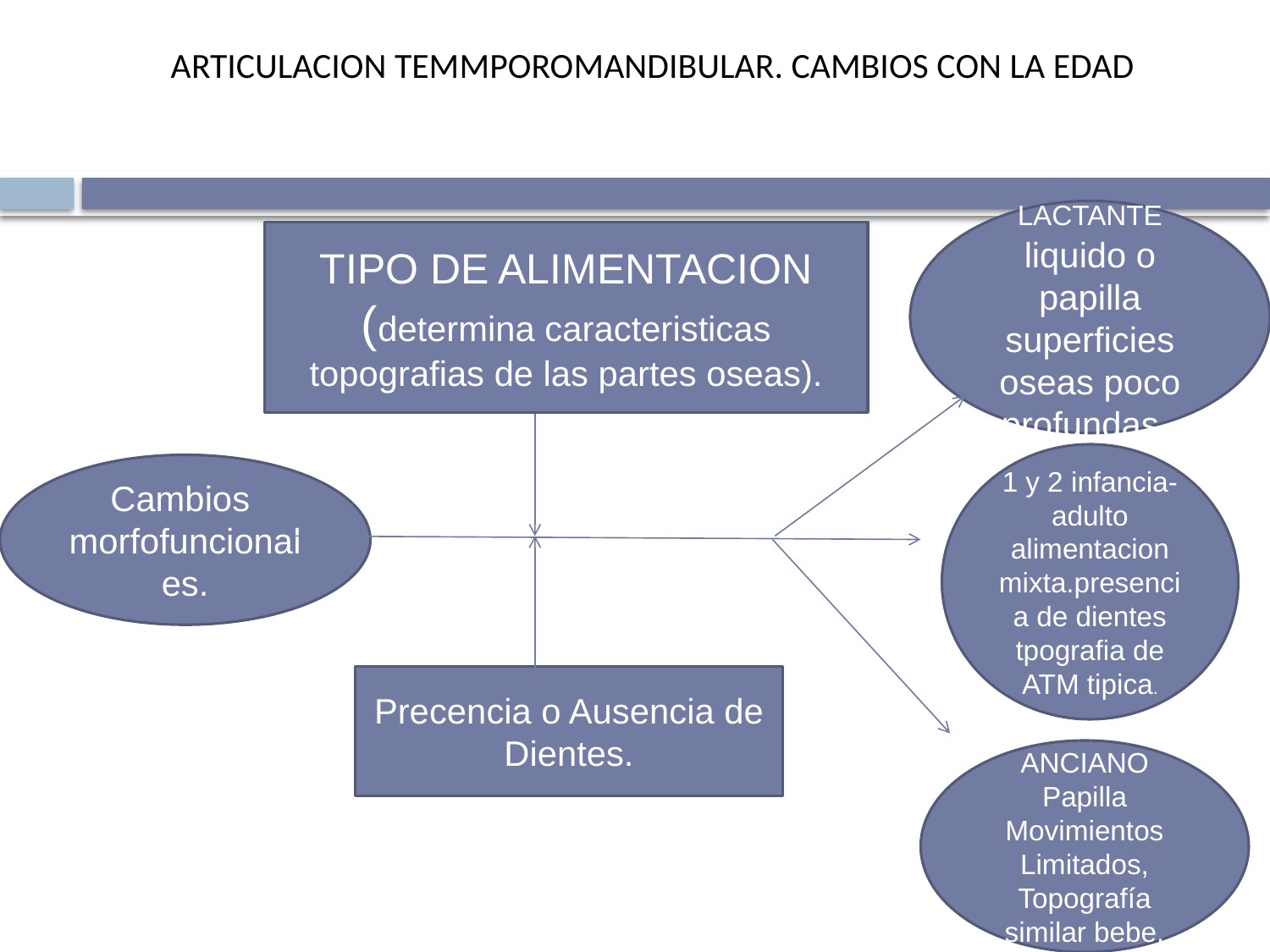

ARTICULACION TEMMPOROMANDIBULAR. CAMBIOS CON LA EDAD
LACTANTE liquido o papilla superficies oseas poco profundas .
TIPO DE ALIMENTACION
(determina caracteristicas topografias de las partes oseas).
1 y 2 infancia-adulto alimentacion mixta.presencia de dientes tpografia de ATM tipica.
Cambios
morfofuncionales.
Precencia o Ausencia de Dientes.
ANCIANO Papilla Movimientos Limitados, Topografía similar bebe.